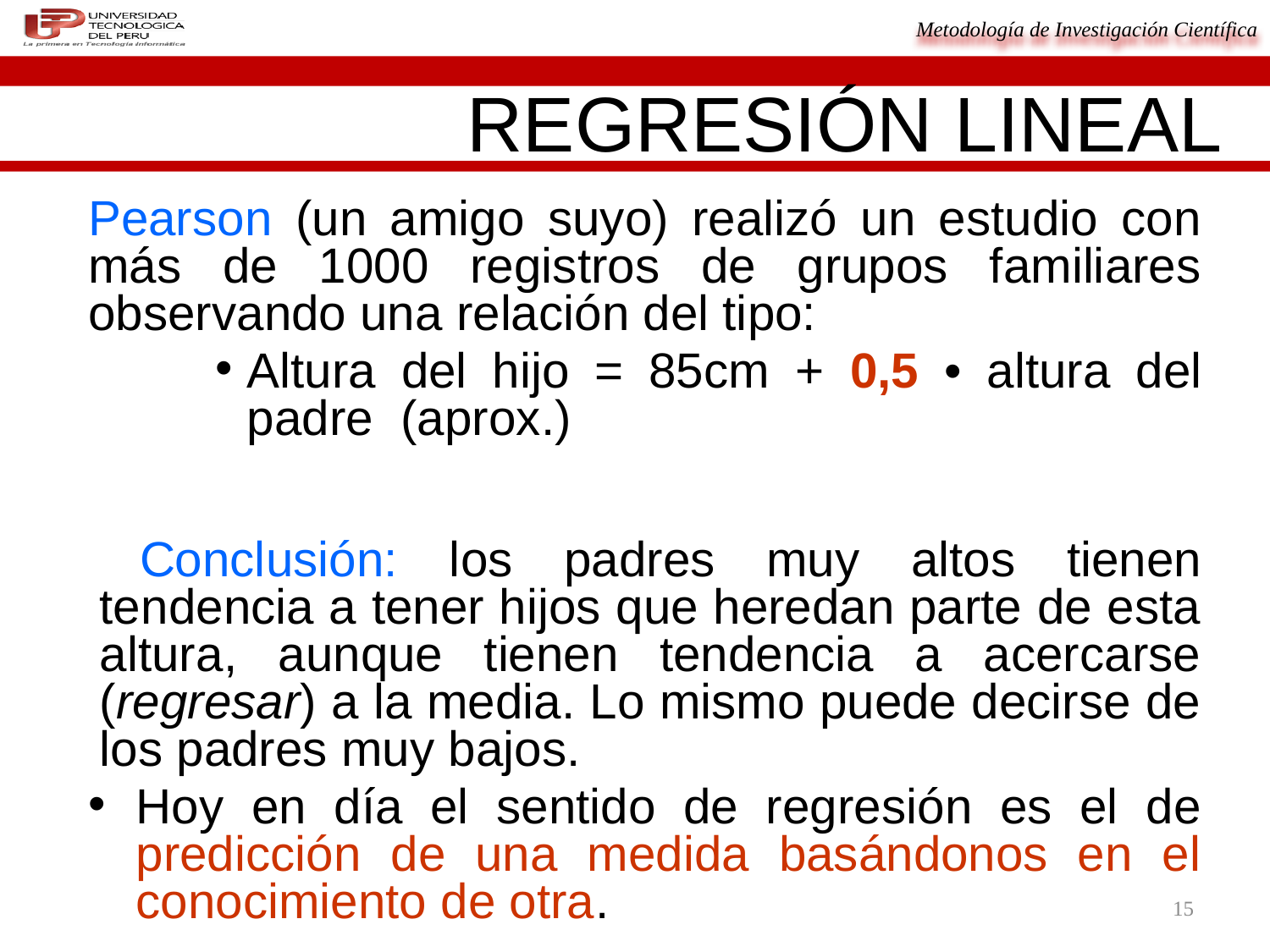

# Regresión Lineal
Pearson (un amigo suyo) realizó un estudio con más de 1000 registros de grupos familiares observando una relación del tipo:
Altura del hijo = 85cm + 0,5 • altura del padre  (aprox.)

 Conclusión: los padres muy altos tienen tendencia a tener hijos que heredan parte de esta altura, aunque tienen tendencia a acercarse (regresar) a la media. Lo mismo puede decirse de los padres muy bajos.
Hoy en día el sentido de regresión es el de predicción de una medida basándonos en el conocimiento de otra.
15